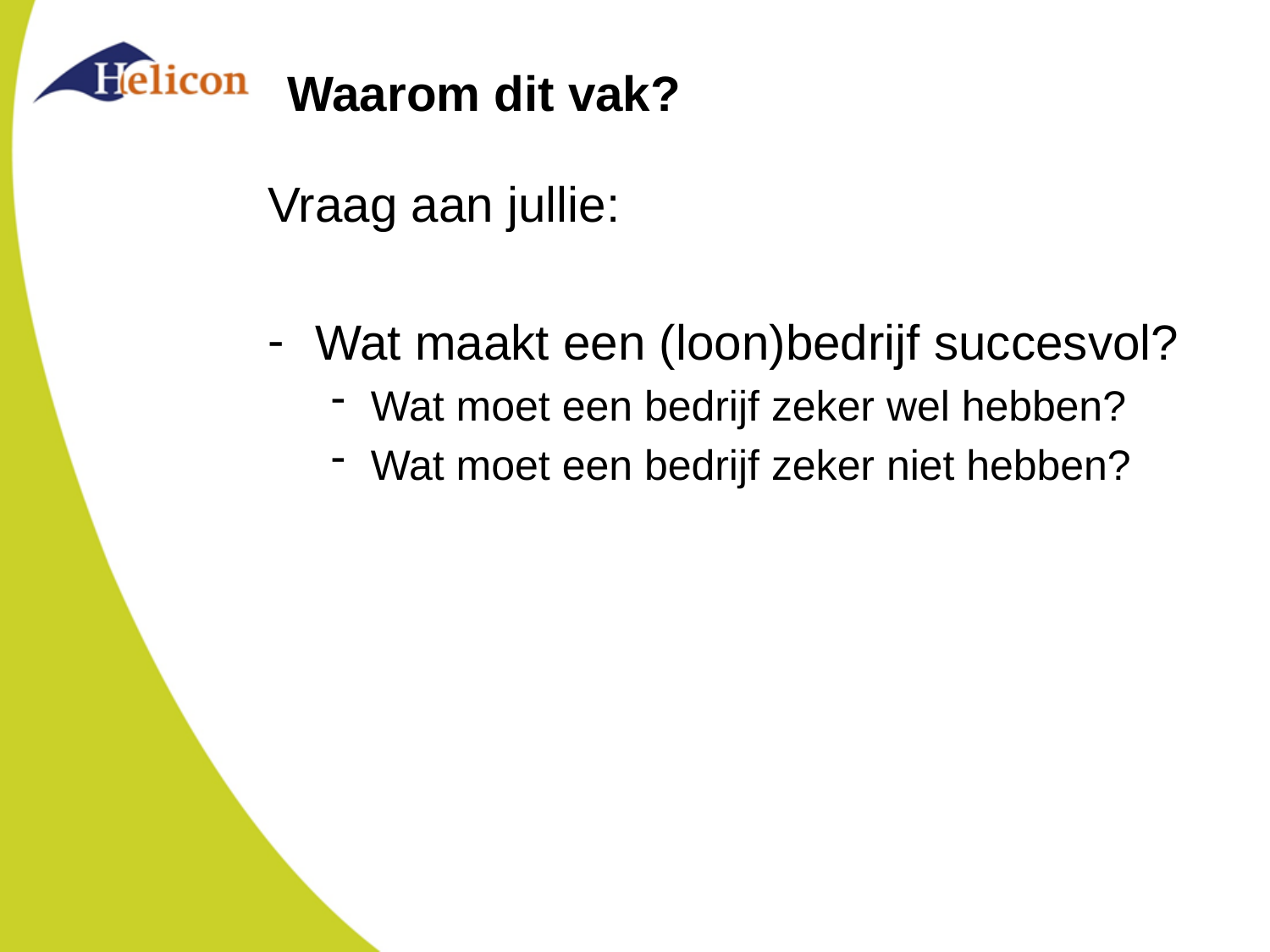

# Waarom dit vak?
Vraag aan jullie:

Wat maakt een (loon)bedrijf succesvol?
Wat moet een bedrijf zeker wel hebben?
Wat moet een bedrijf zeker niet hebben?